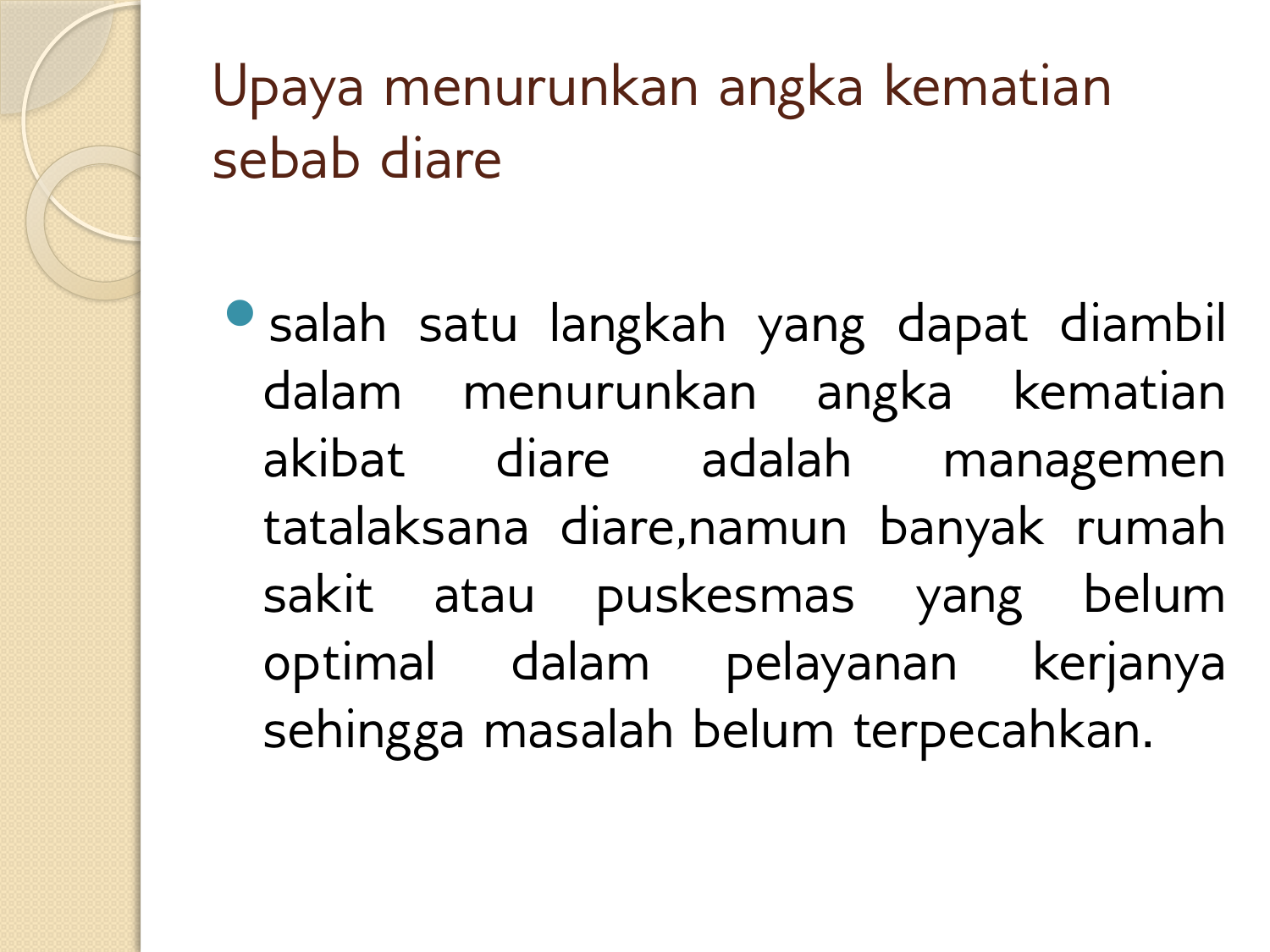

# Upaya menurunkan angka kematian sebab diare

salah satu langkah yang dapat diambil dalam menurunkan angka kematian akibat diare adalah managemen tatalaksana diare,namun banyak rumah sakit atau puskesmas yang belum optimal dalam pelayanan kerjanya sehingga masalah belum terpecahkan.